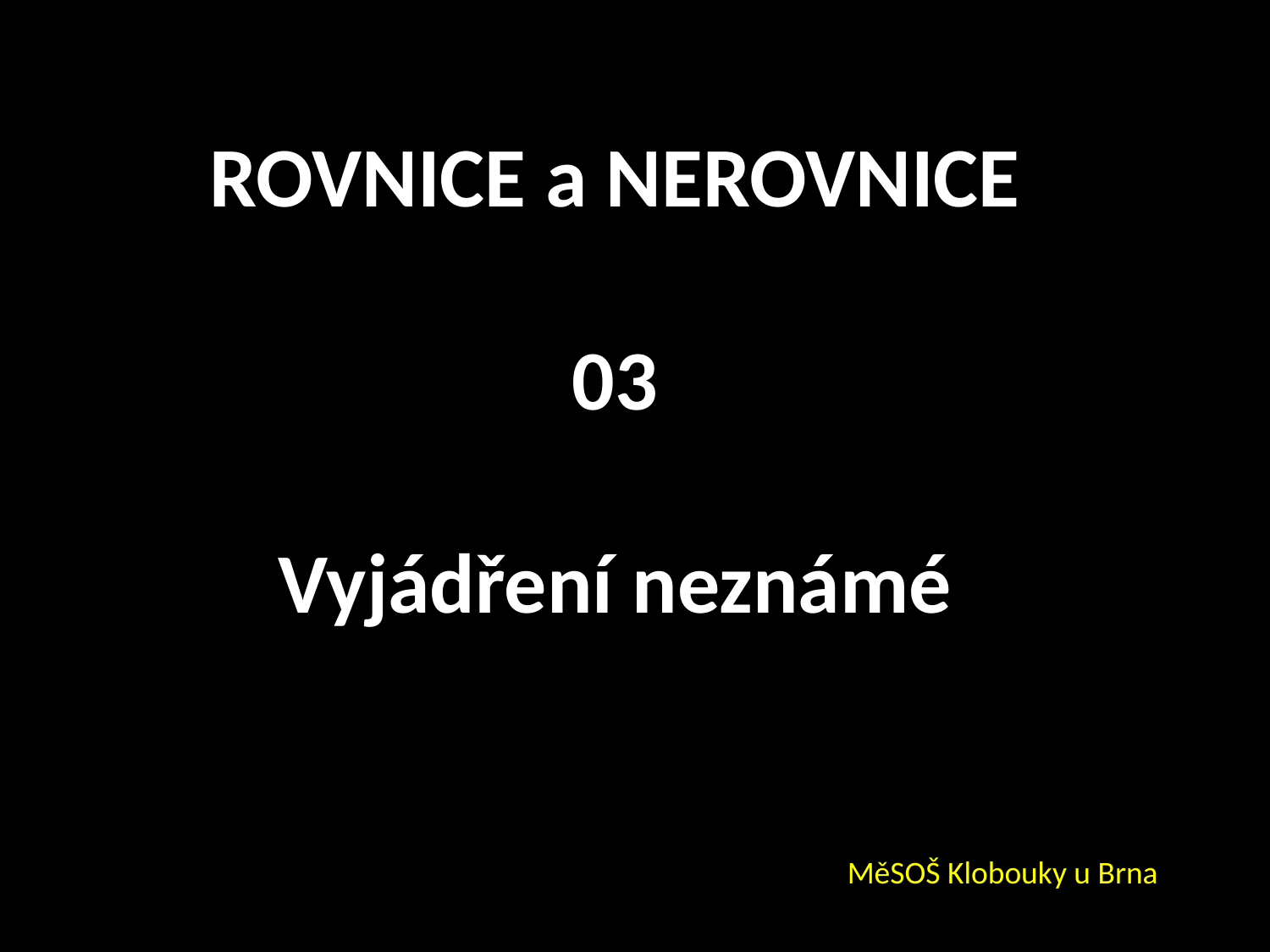

ROVNICE a NEROVNICE

03

Vyjádření neznámé

MěSOŠ Klobouky u Brna